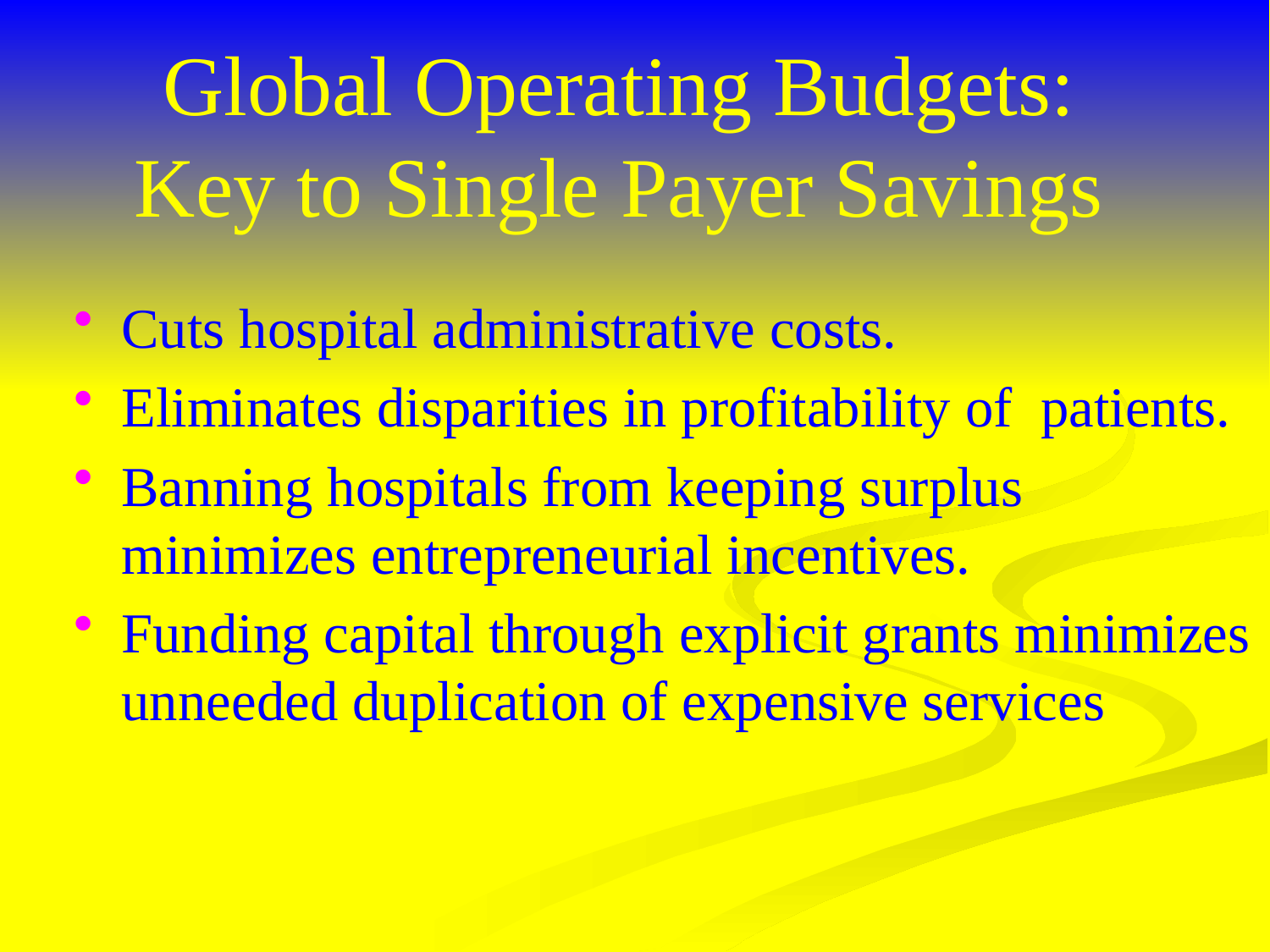

Global Operating Budgets:
Key to Single Payer Savings
Cuts hospital administrative costs.
Eliminates disparities in profitability of  patients.
Banning hospitals from keeping surplus minimizes entrepreneurial incentives.
Funding capital through explicit grants minimizes unneeded duplication of expensive services.